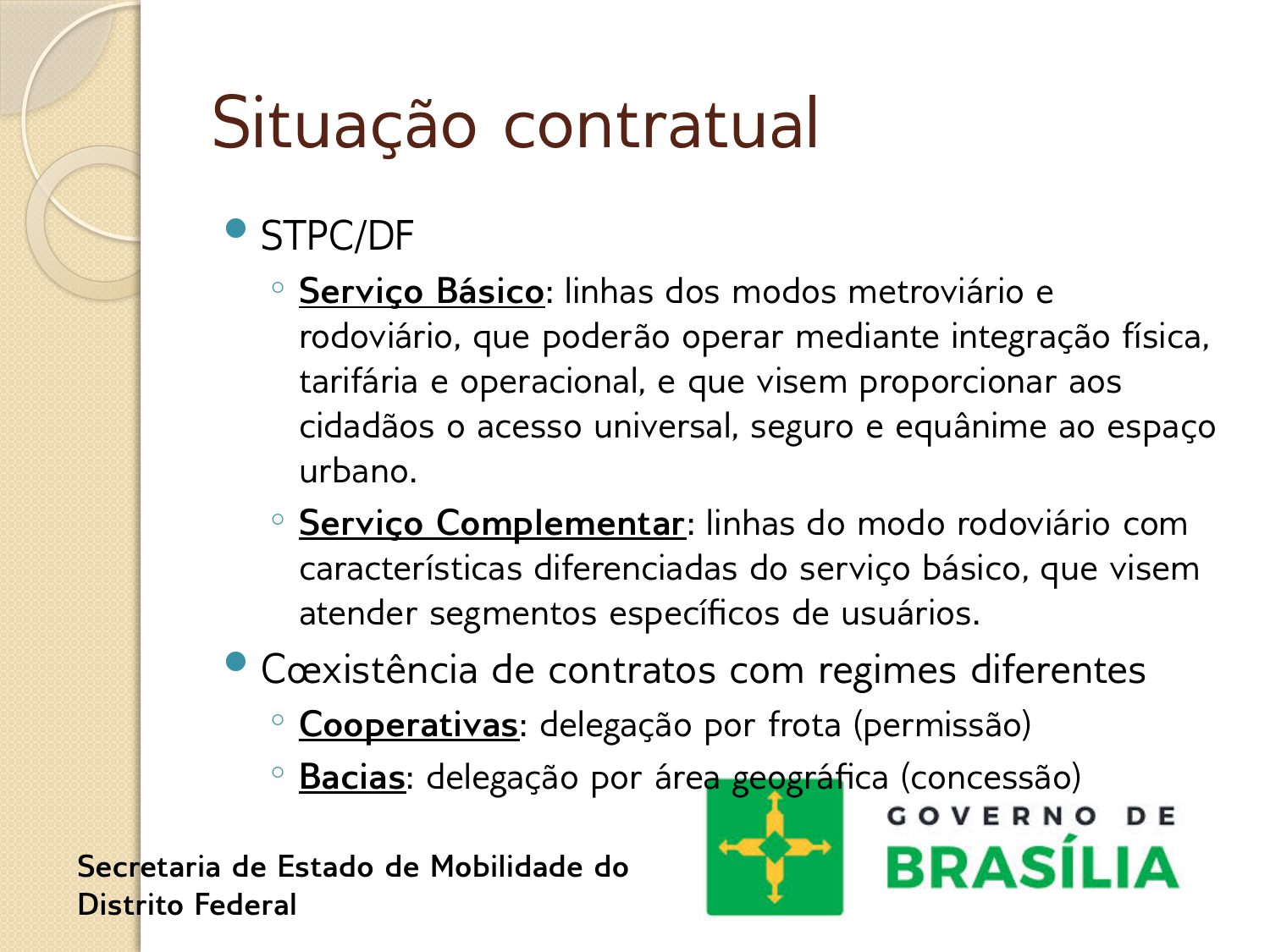

# Situação contratual
STPC/DF
Serviço Básico: linhas dos modos metroviário e rodoviário, que poderão operar mediante integração física, tarifária e operacional, e que visem proporcionar aos cidadãos o acesso universal, seguro e equânime ao espaço urbano.
Serviço Complementar: linhas do modo rodoviário com características diferenciadas do serviço básico, que visem atender segmentos específicos de usuários.
Coexistência de contratos com regimes diferentes
Cooperativas: delegação por frota (permissão)
Bacias: delegação por área geográfica (concessão)